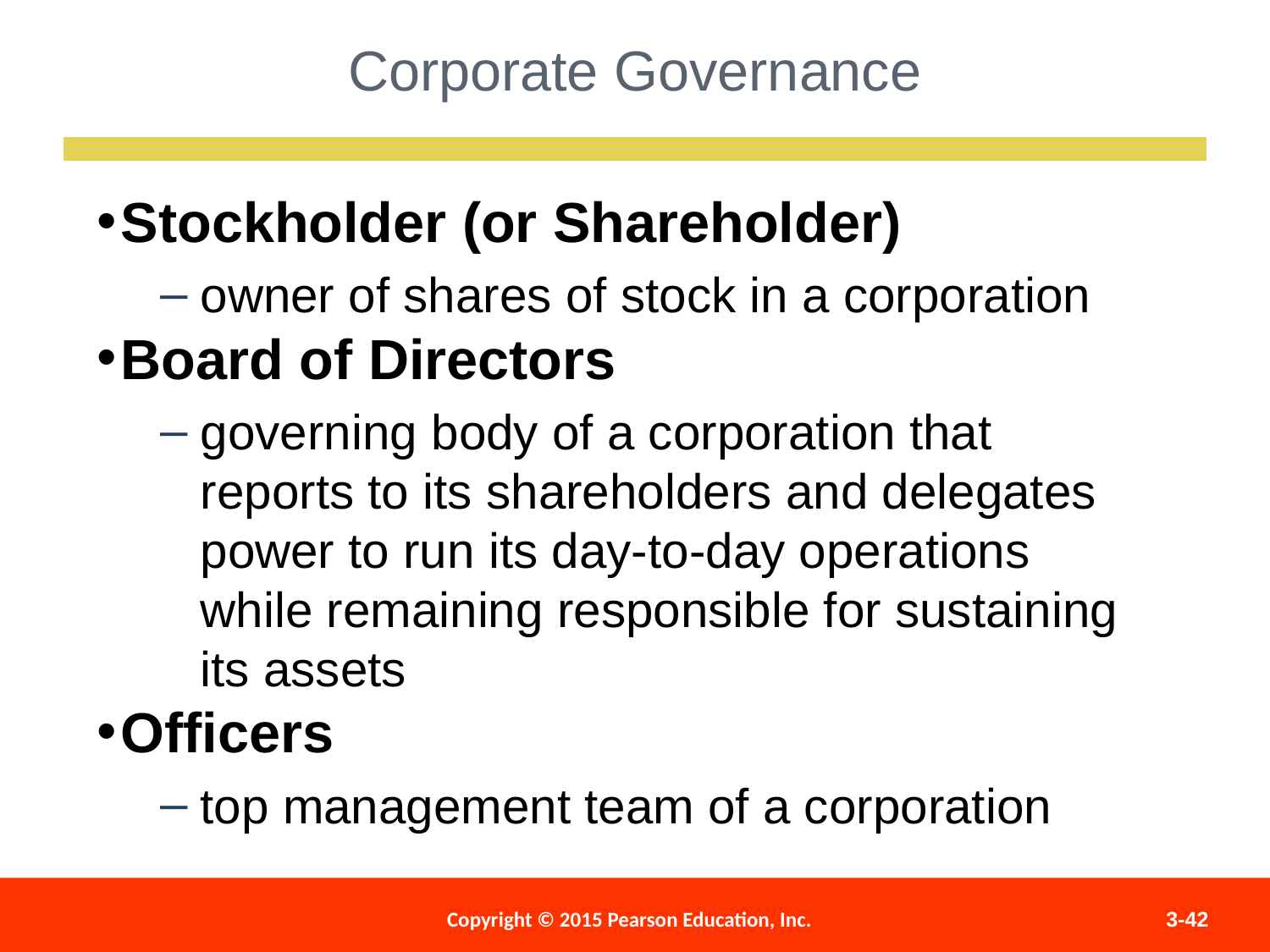

Corporate Governance
Stockholder (or Shareholder)
owner of shares of stock in a corporation
Board of Directors
governing body of a corporation that reports to its shareholders and delegates power to run its day-to-day operations while remaining responsible for sustaining its assets
Officers
top management team of a corporation